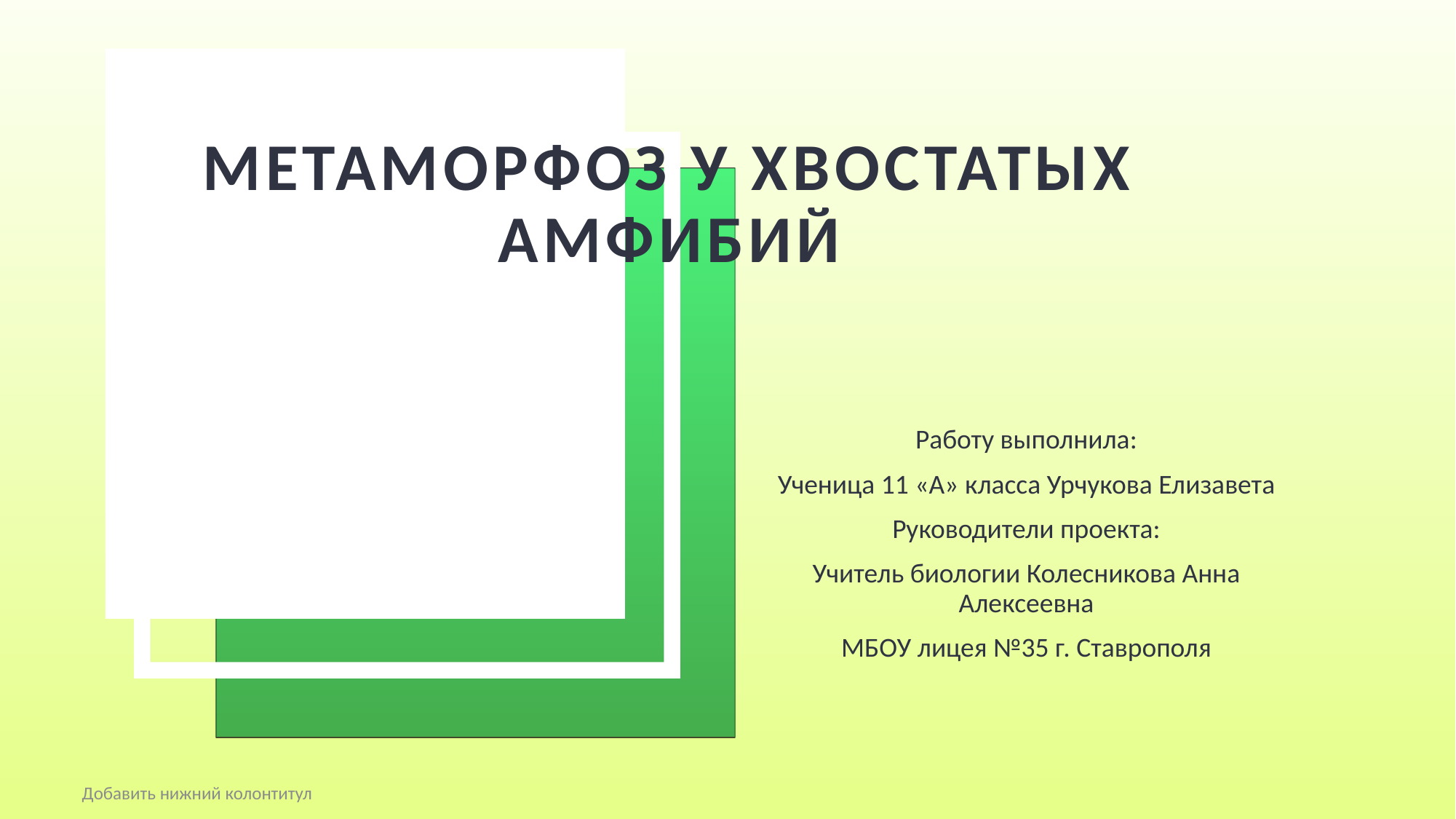

# Метаморфоз у хвостатых амфибий
Работу выполнила:
Ученица 11 «А» класса Урчукова Елизавета
Руководители проекта:
Учитель биологии Колесникова Анна Алексеевна
МБОУ лицея №35 г. Ставрополя
Добавить нижний колонтитул